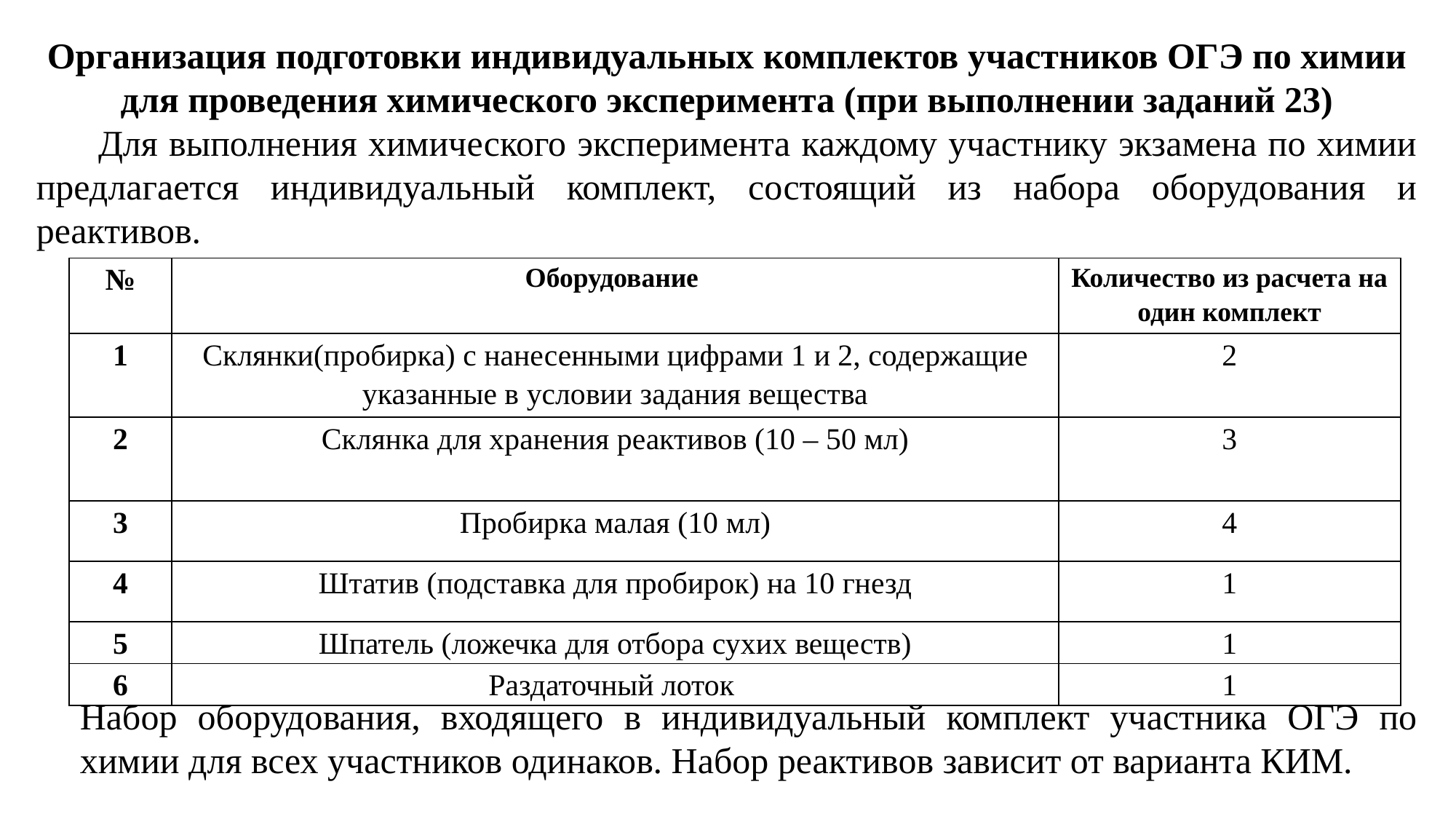

Организация подготовки индивидуальных комплектов участников ОГЭ по химии для проведения химического эксперимента (при выполнении заданий 23)
      Для выполнения химического эксперимента каждому участнику экзамена по химии предлагается индивидуальный комплект, состоящий из набора оборудования и реактивов.
| № | Оборудование | Количество из расчета на один комплект |
| --- | --- | --- |
| 1 | Склянки(пробирка) с нанесенными цифрами 1 и 2, содержащие указанные в условии задания вещества | 2 |
| 2 | Склянка для хранения реактивов (10 – 50 мл) | 3 |
| 3 | Пробирка малая (10 мл) | 4 |
| 4 | Штатив (подставка для пробирок) на 10 гнезд | 1 |
| 5 | Шпатель (ложечка для отбора сухих веществ) | 1 |
| 6 | Раздаточный лоток | 1 |

Набор оборудования, входящего в индивидуальный комплект участника ОГЭ по химии для всех участников одинаков. Набор реактивов зависит от варианта КИМ.